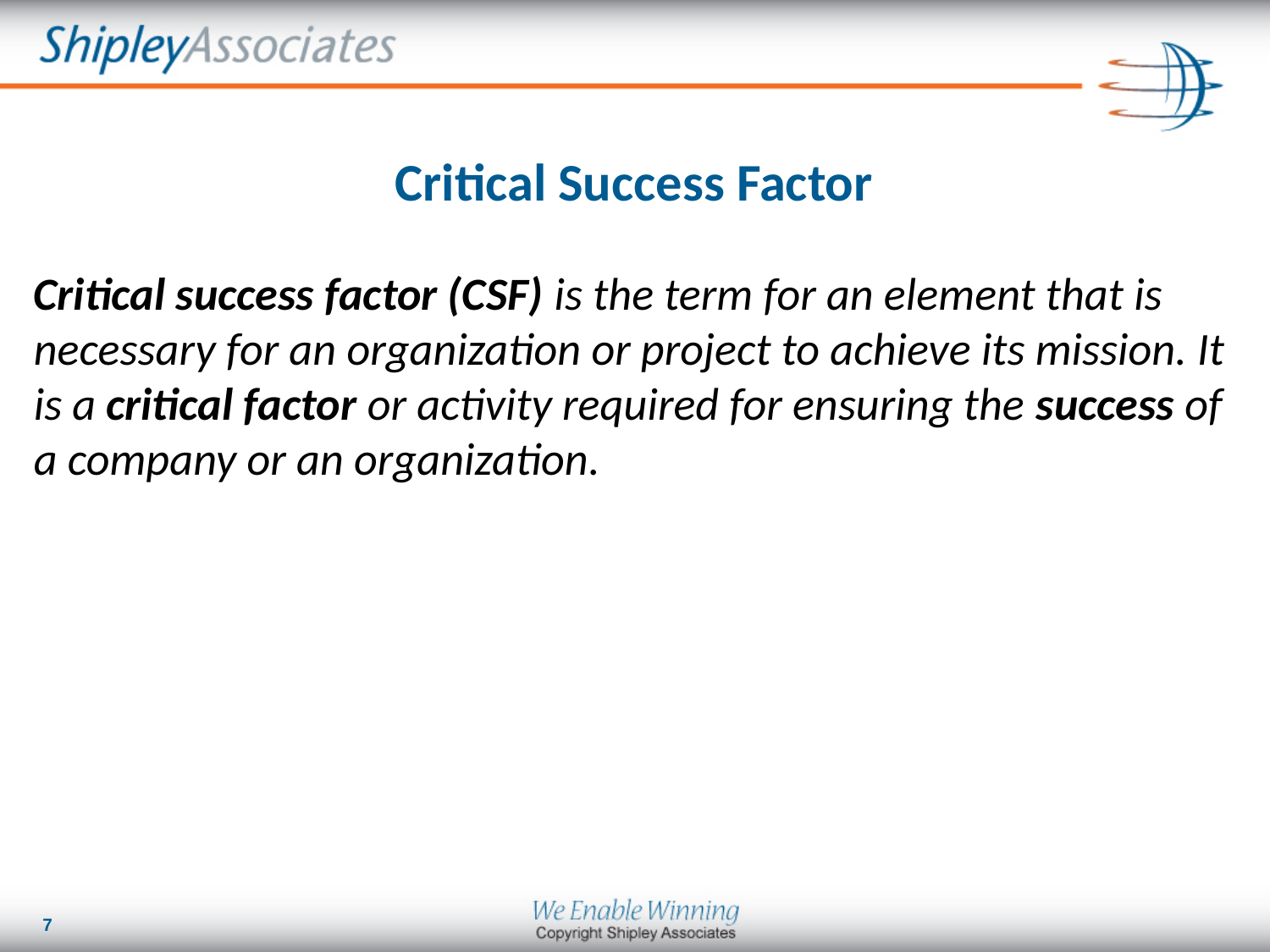

# Critical Success Factor
Critical success factor (CSF) is the term for an element that is necessary for an organization or project to achieve its mission. It is a critical factor or activity required for ensuring the success of a company or an organization.
7